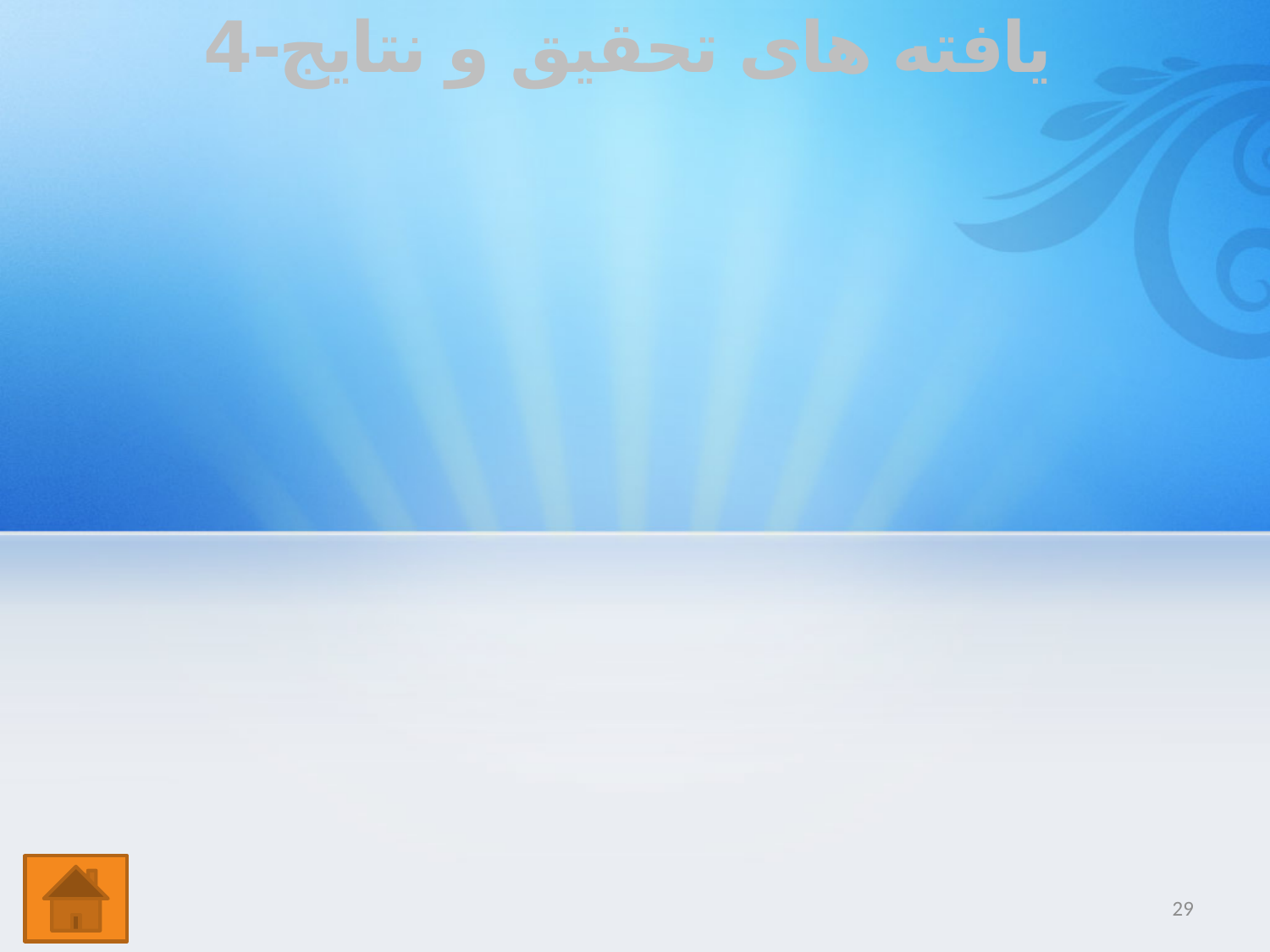

# یافته های تحقیق و نتایج-4

29